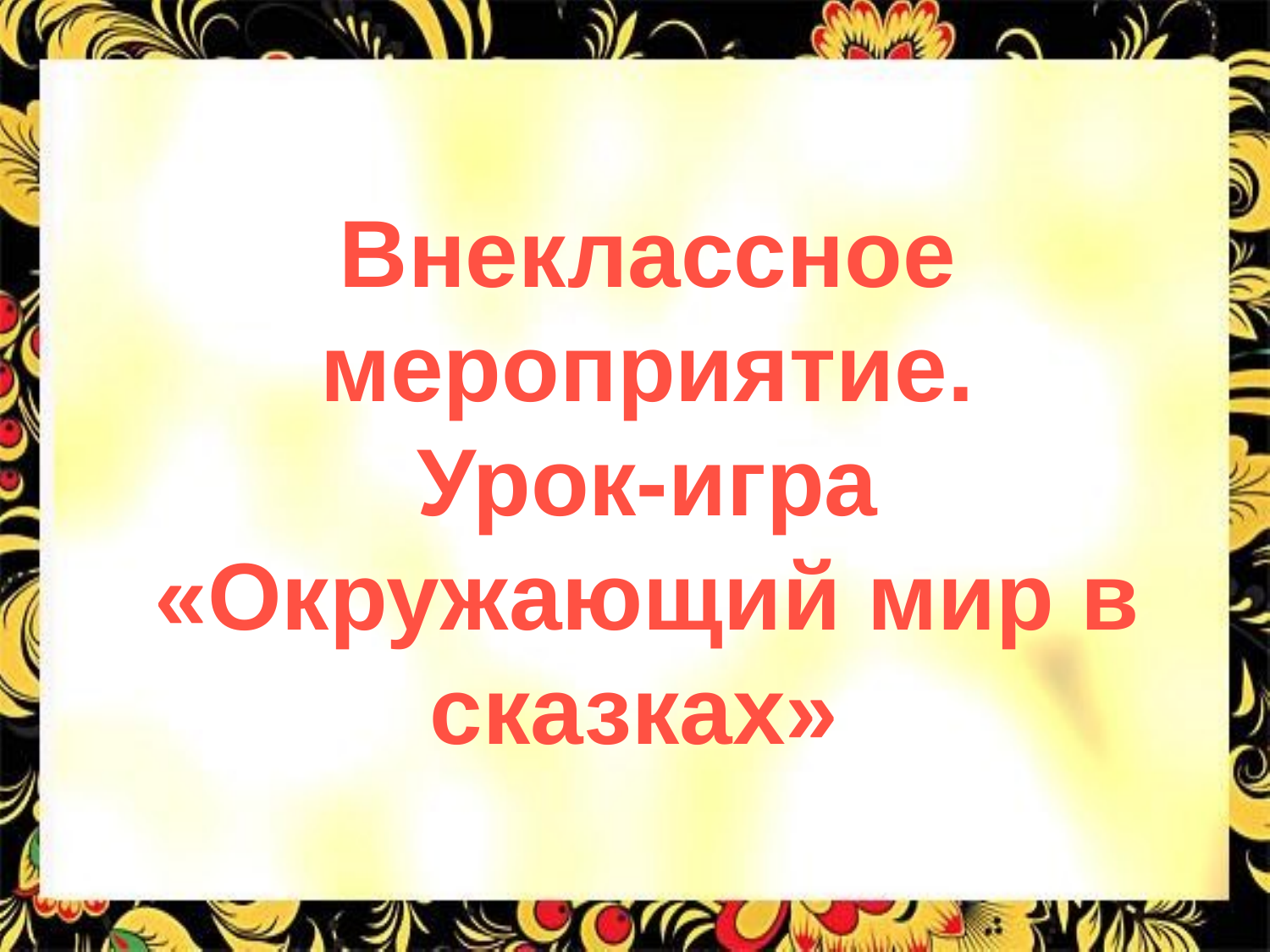

Внеклассное мероприятие.
Урок-игра
«Окружающий мир в сказках»